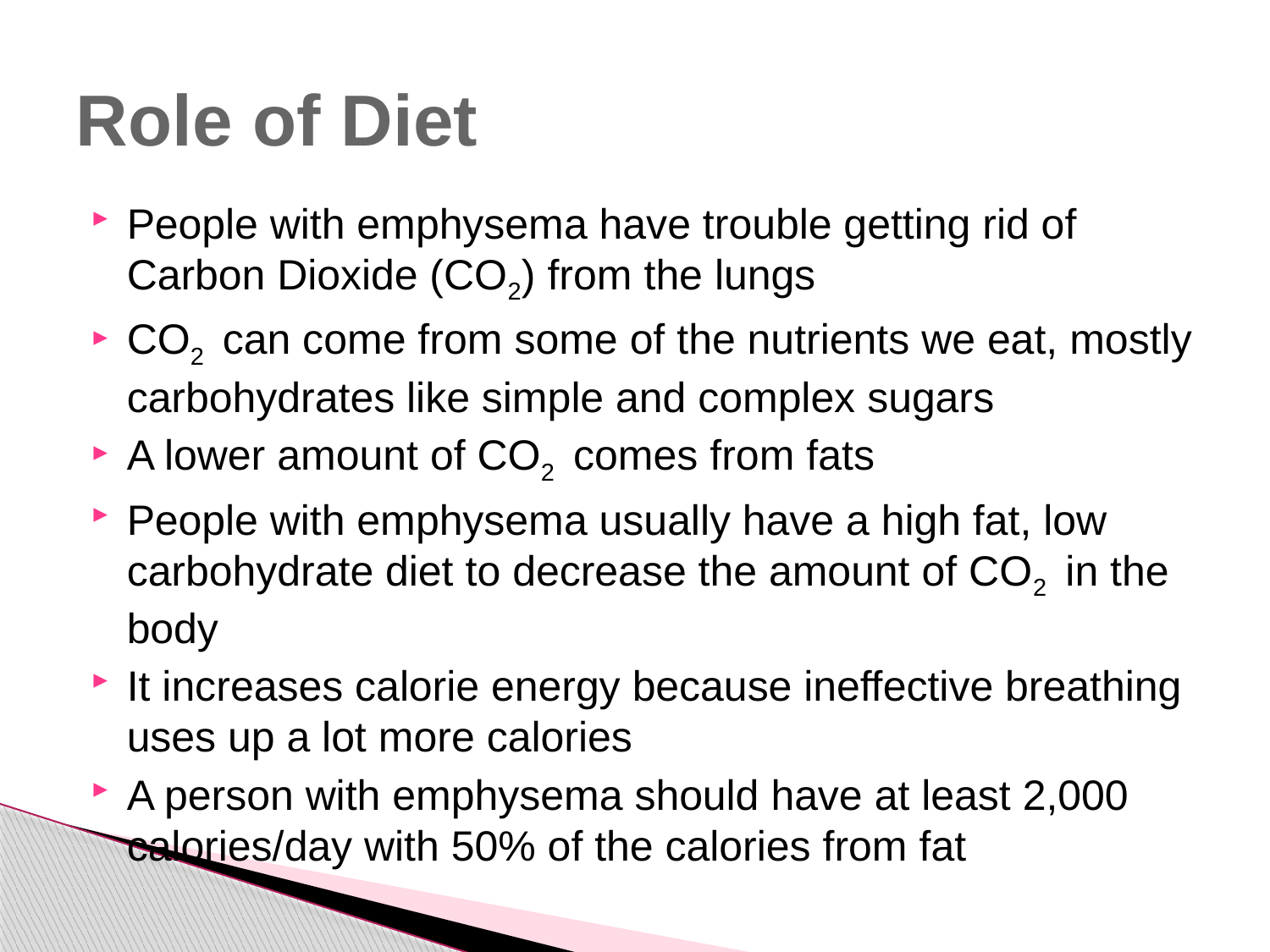

# Role of Diet
People with emphysema have trouble getting rid of Carbon Dioxide (CO2) from the lungs
CO2  can come from some of the nutrients we eat, mostly carbohydrates like simple and complex sugars
A lower amount of CO2  comes from fats
People with emphysema usually have a high fat, low carbohydrate diet to decrease the amount of CO2  in the body
It increases calorie energy because ineffective breathing uses up a lot more calories
A person with emphysema should have at least 2,000 calories/day with 50% of the calories from fat